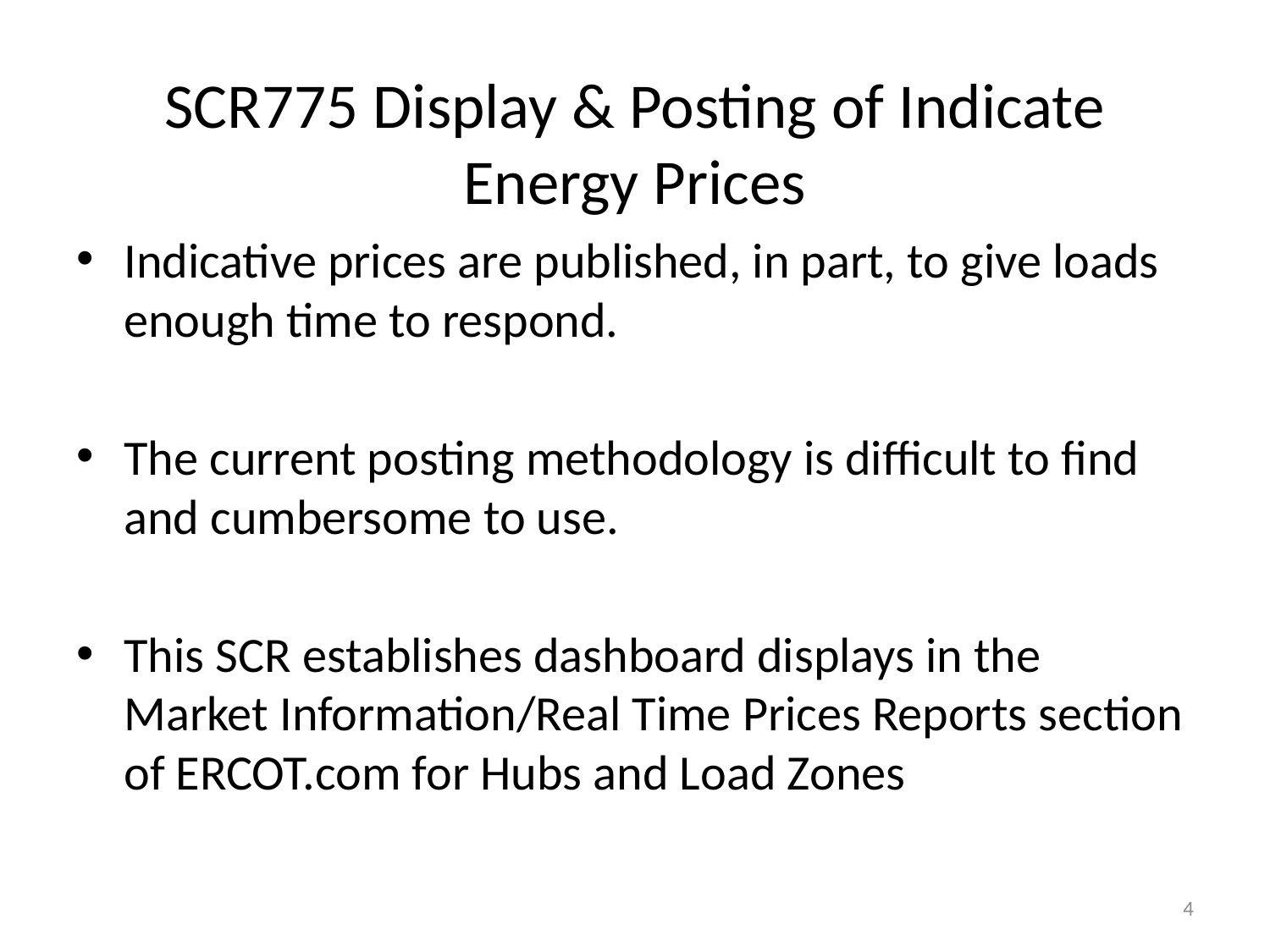

# SCR775 Display & Posting of Indicate Energy Prices
Indicative prices are published, in part, to give loads enough time to respond.

The current posting methodology is difficult to find and cumbersome to use.

This SCR establishes dashboard displays in the Market Information/Real Time Prices Reports section of ERCOT.com for Hubs and Load Zones
4